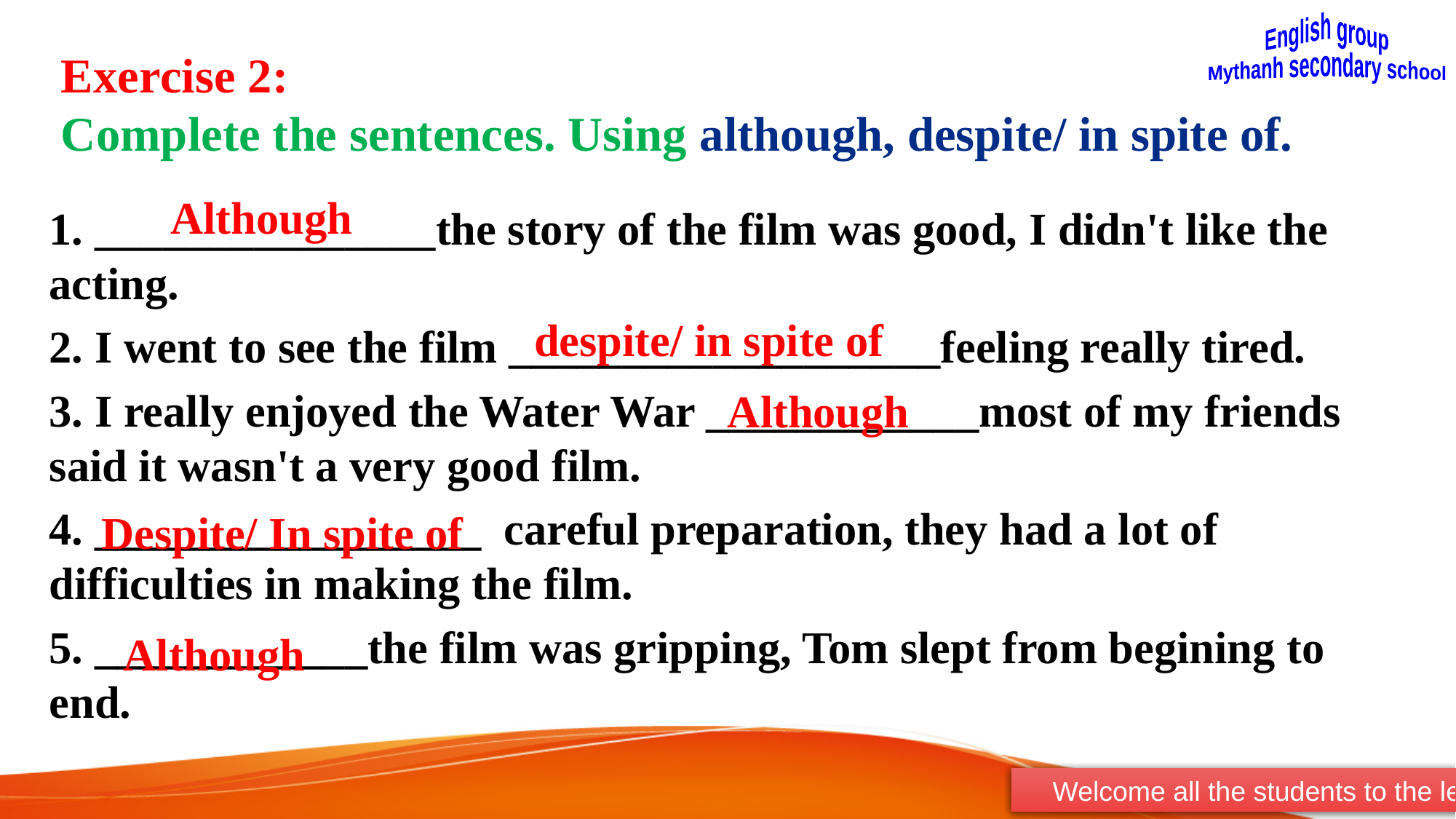

English group
Mythanh secondary school
# Exercise 2: Complete the sentences. Using although, despite/ in spite of.
Although
1. _______________the story of the film was good, I didn't like the acting.
2. I went to see the film ___________________feeling really tired.
3. I really enjoyed the Water War ____________most of my friends said it wasn't a very good film.
4. _________________  careful preparation, they had a lot of difficulties in making the film.
5. ____________the film was gripping, Tom slept from begining to end.
despite/ in spite of
Although
Despite/ In spite of
Although
    Welcome all the students to the lessons of English group - My Thanh Secondary school.